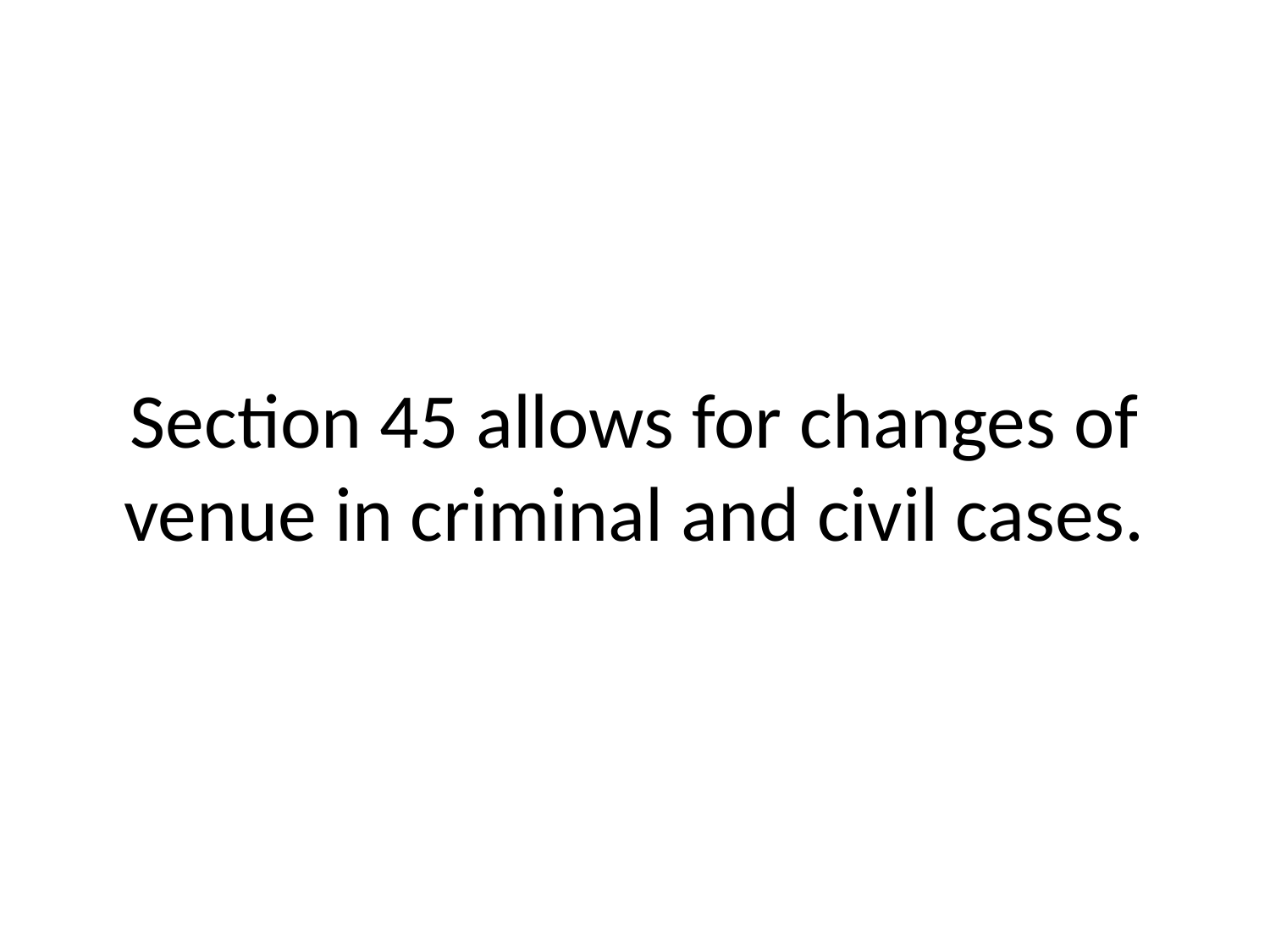

# Section 45 allows for changes of venue in criminal and civil cases.